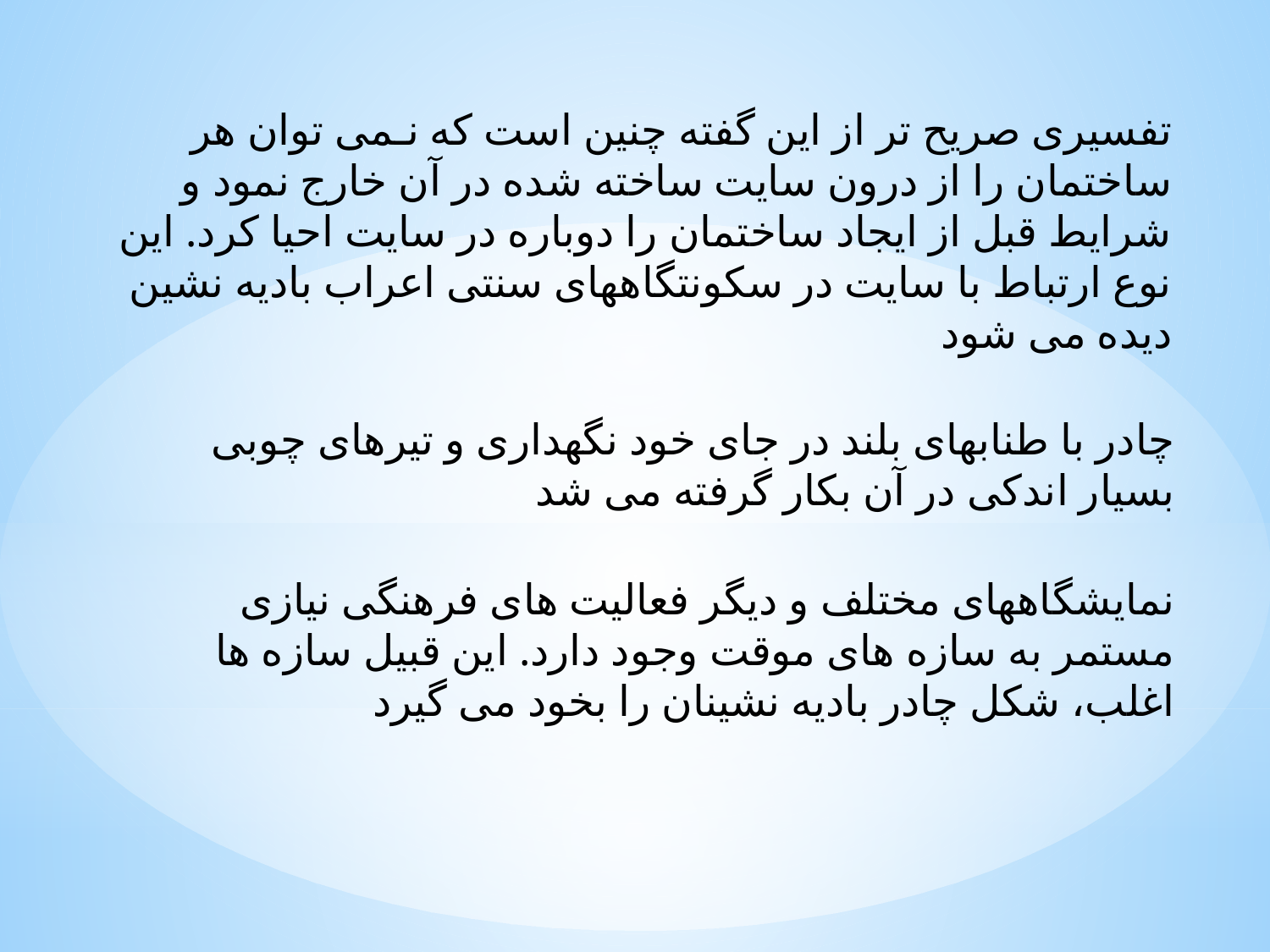

تفسیری صریح تر از این گفته چنین است که نـمی توان هر ساختمان را از درون سایت ساخته شده در آن خارج نمود و شرایط قبل از ایجاد ساختمان را دوباره در سایت احیا کرد. این نوع ارتباط با سایت در سکونتگاههای سنتی اعراب بادیه نشین دیده می شود
چادر با طنابهای بلند در جای خود نگهداری و تیرهای چوبی بسیار اندکی در آن بکار گرفته می شد
نمایشگاههای مختلف و دیگر فعالیت های فرهنگی نیازی مستمر به سازه های موقت وجود دارد. این قبیل سازه ها اغلب، شکل چادر بادیه نشینان را بخود می گیرد